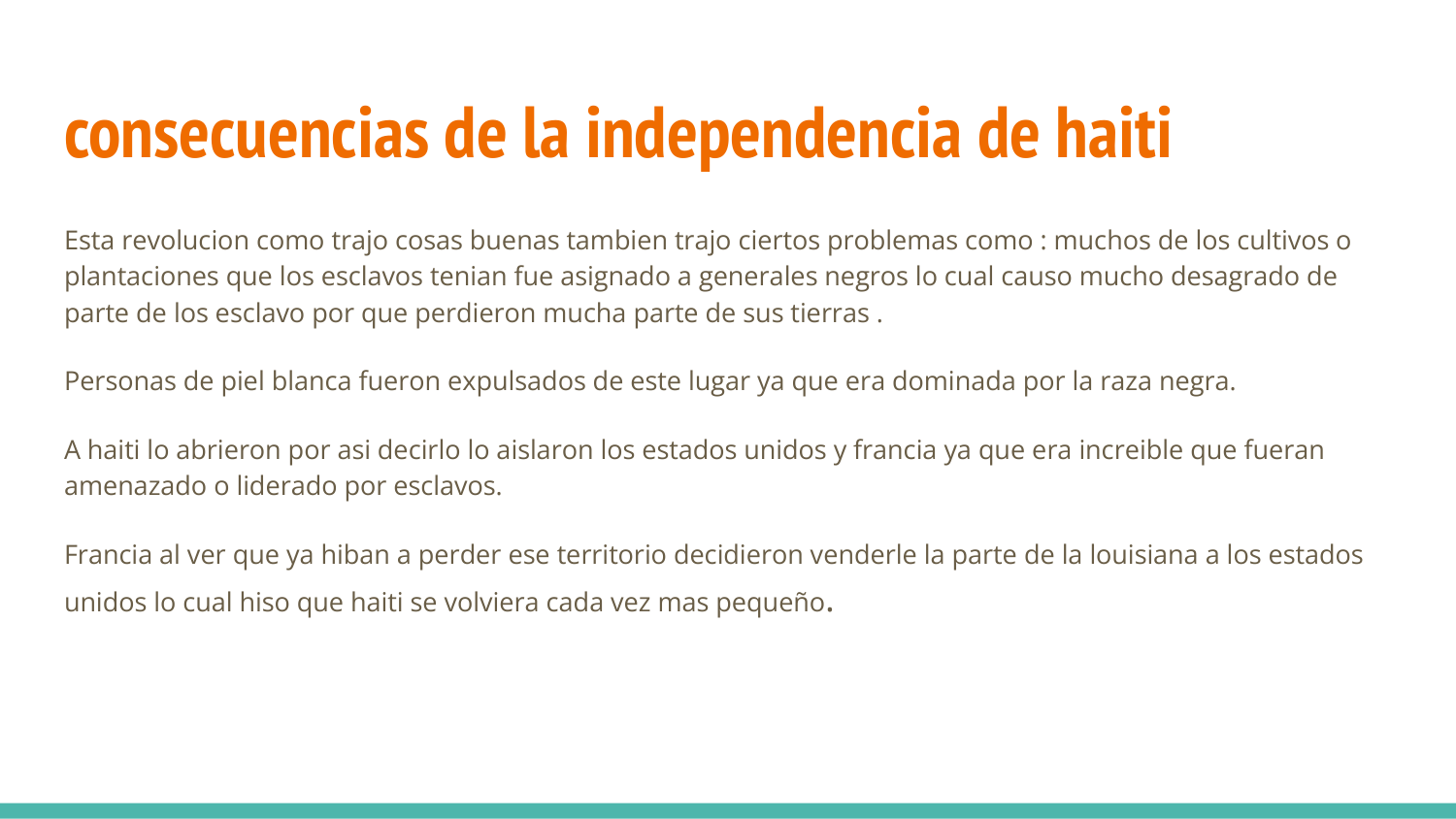

# consecuencias de la independencia de haiti
Esta revolucion como trajo cosas buenas tambien trajo ciertos problemas como : muchos de los cultivos o plantaciones que los esclavos tenian fue asignado a generales negros lo cual causo mucho desagrado de parte de los esclavo por que perdieron mucha parte de sus tierras .
Personas de piel blanca fueron expulsados de este lugar ya que era dominada por la raza negra.
A haiti lo abrieron por asi decirlo lo aislaron los estados unidos y francia ya que era increible que fueran amenazado o liderado por esclavos.
Francia al ver que ya hiban a perder ese territorio decidieron venderle la parte de la louisiana a los estados unidos lo cual hiso que haiti se volviera cada vez mas pequeño.